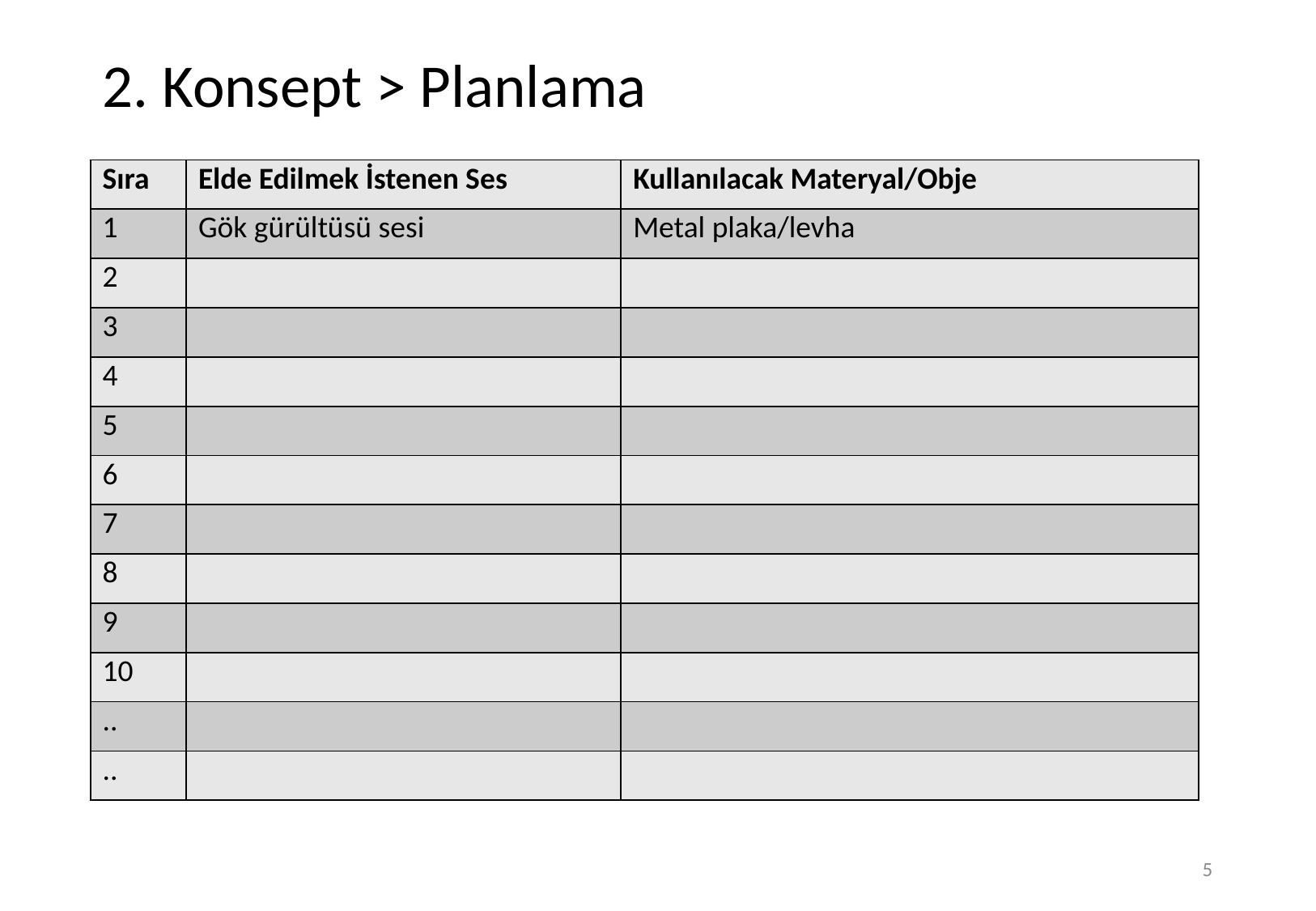

# 2. Konsept > Planlama
| Sıra | Elde Edilmek İstenen Ses | Kullanılacak Materyal/Obje |
| --- | --- | --- |
| 1 | Gök gürültüsü sesi | Metal plaka/levha |
| 2 |  |  |
| 3 |  |  |
| 4 |  |  |
| 5 |  |  |
| 6 |  |  |
| 7 |  |  |
| 8 |  |  |
| 9 |  |  |
| 10 |  |  |
| .. |  |  |
| .. |  |  |
5